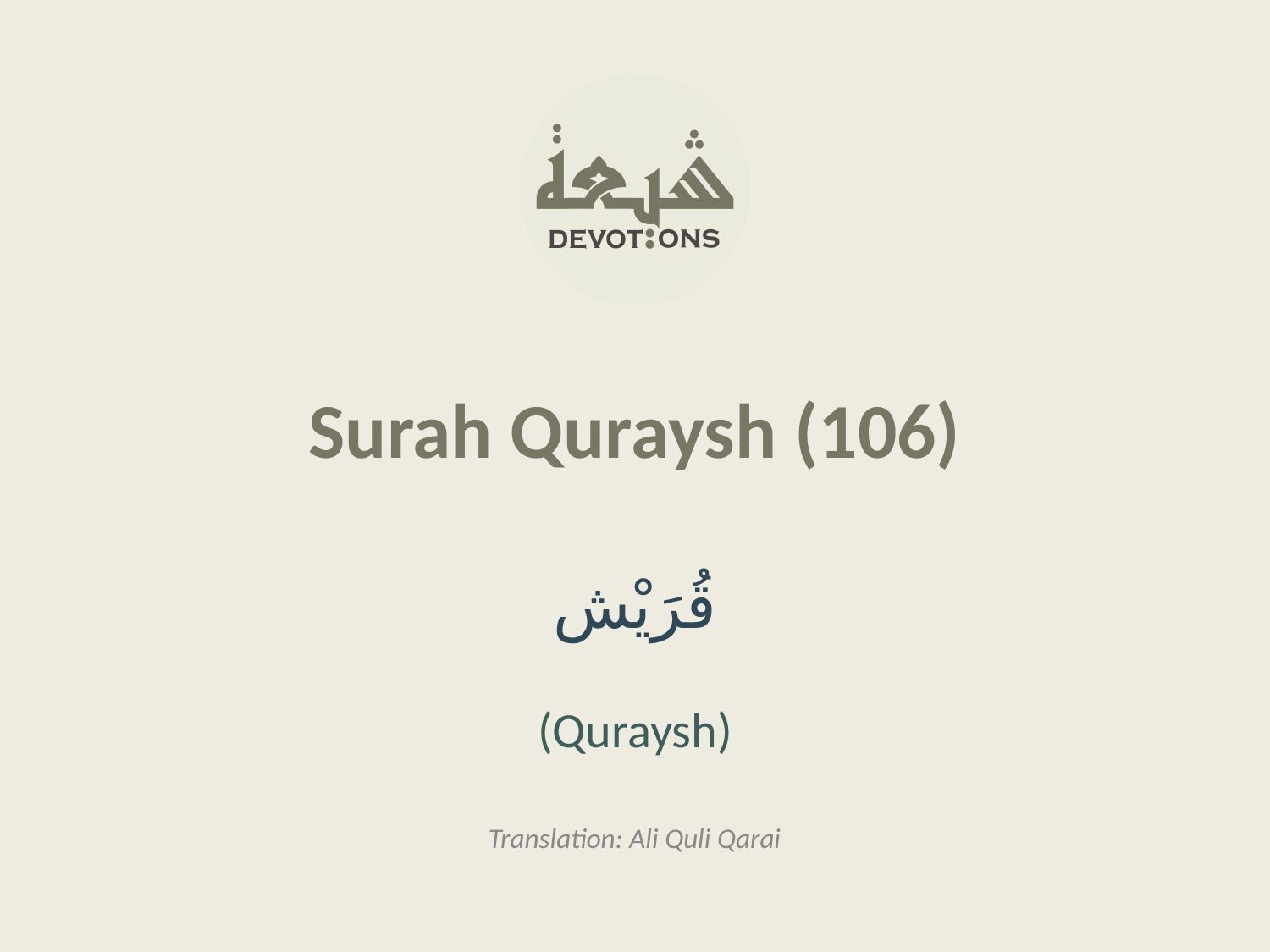

Surah Quraysh (106)
قُرَيْش
(Quraysh)
Translation: Ali Quli Qarai